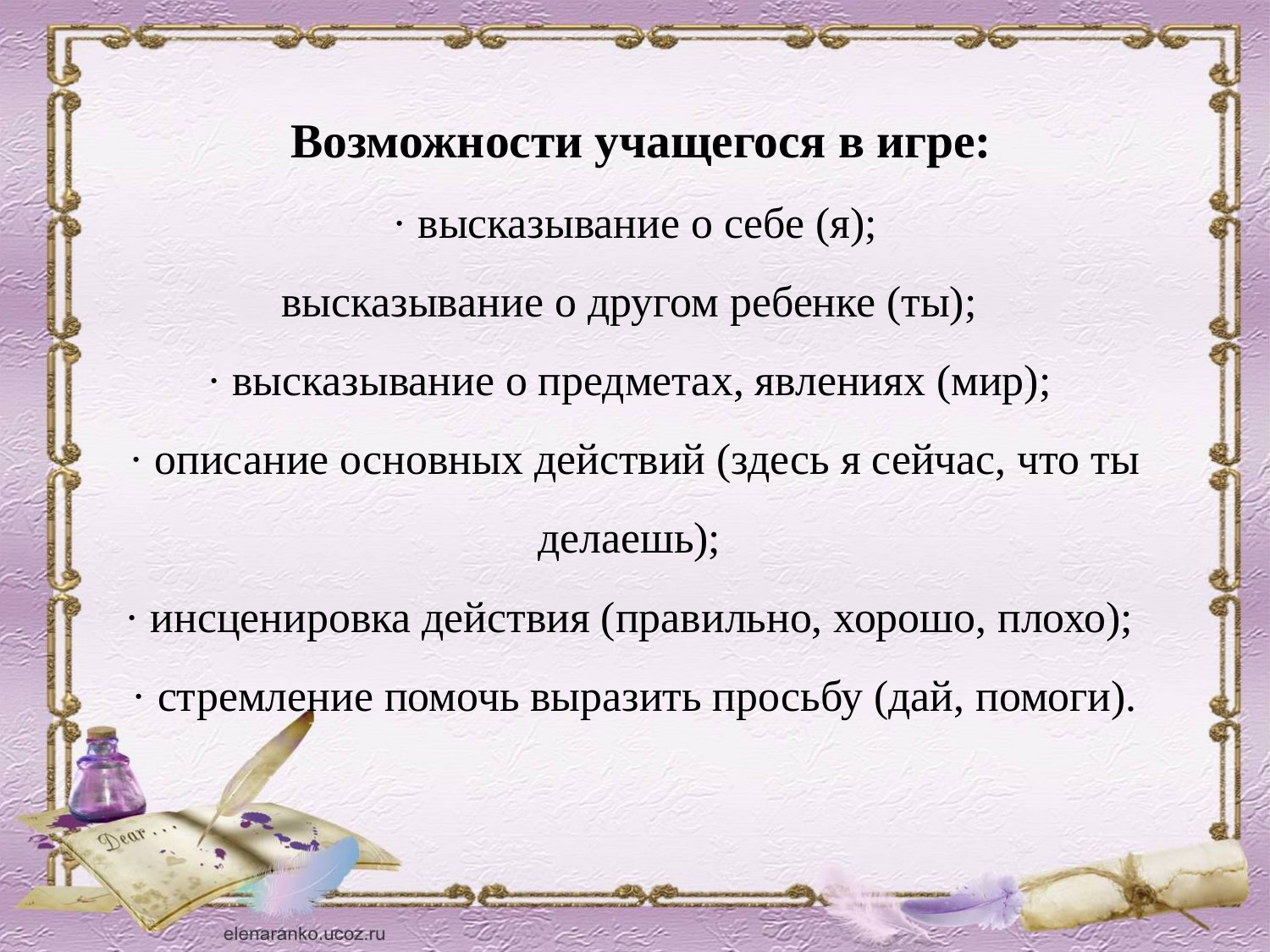

# Возможности учащегося в игре: · высказывание о себе (я); высказывание о другом ребенке (ты); · высказывание о предметах, явлениях (мир); · описание основных действий (здесь я сейчас, что ты делаешь); · инсценировка действия (правильно, хорошо, плохо); · стремление помочь выразить просьбу (дай, помоги).